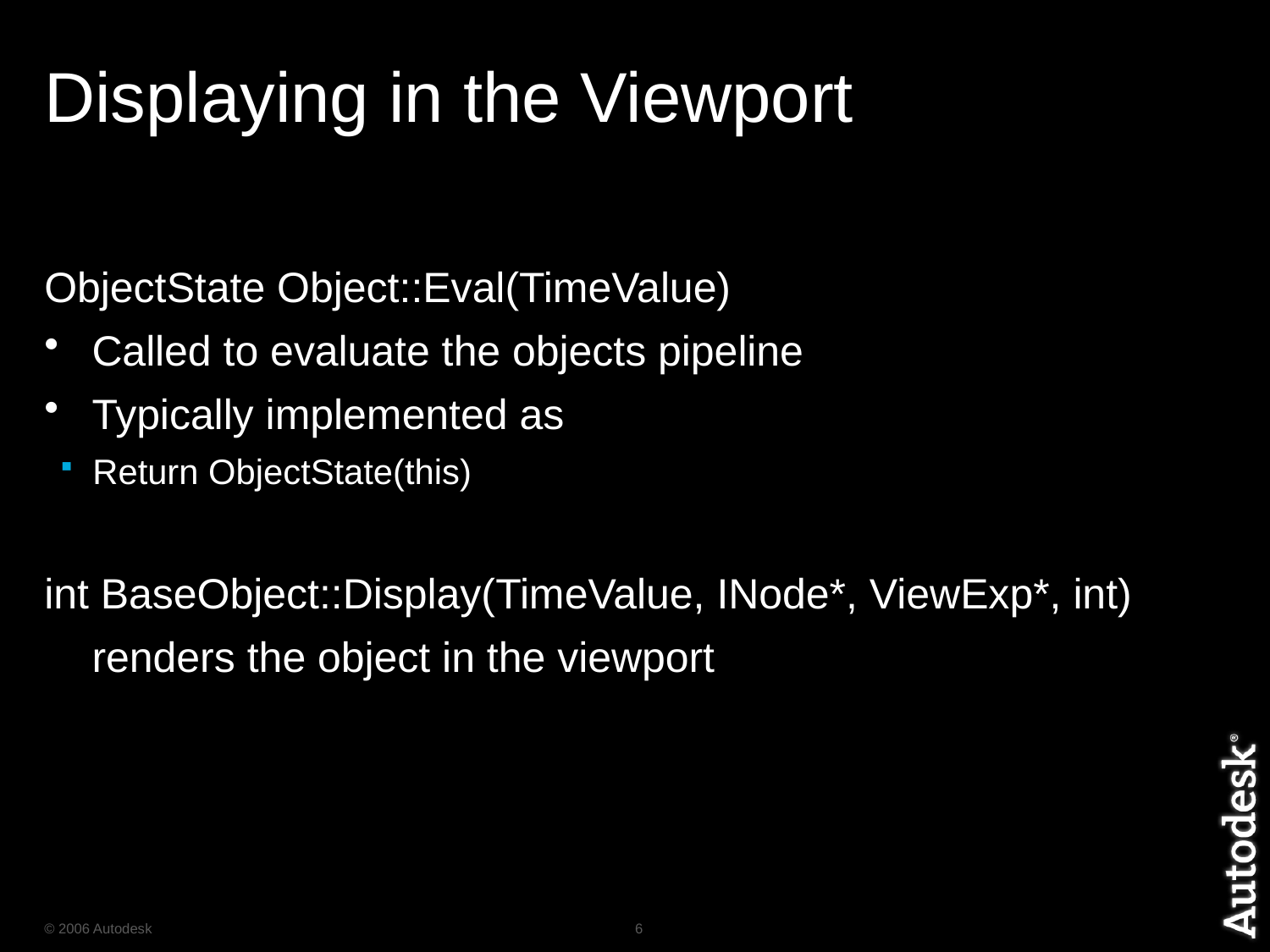

# Displaying in the Viewport

ObjectState Object::Eval(TimeValue)
Called to evaluate the objects pipeline
Typically implemented as
Return ObjectState(this)

int BaseObject::Display(TimeValue, INode*, ViewExp*, int)
	renders the object in the viewport